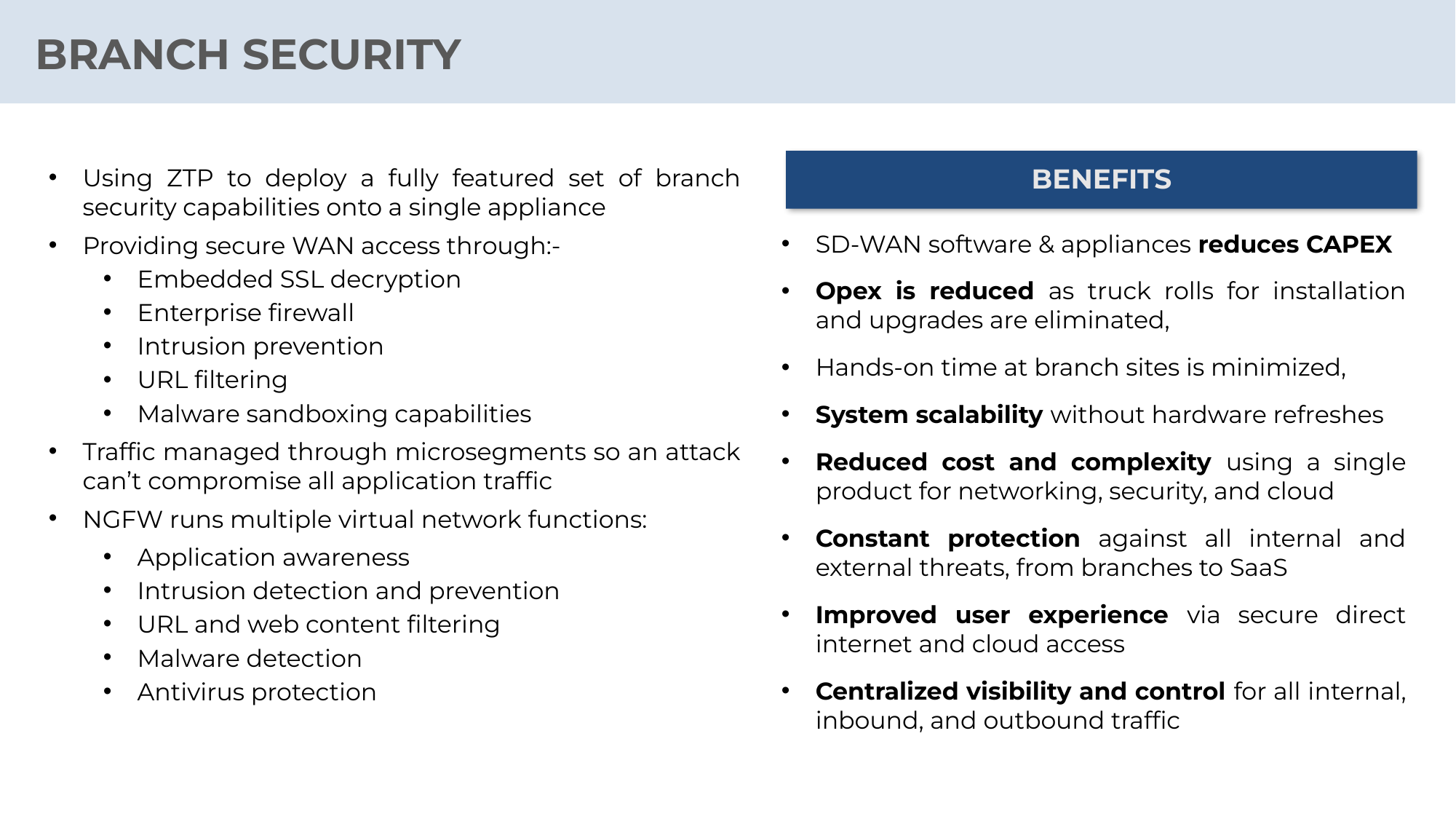

Branch SECURITY
BENEFITS
Using ZTP to deploy a fully featured set of branch security capabilities onto a single appliance
Providing secure WAN access through:-
Embedded SSL decryption
Enterprise firewall
Intrusion prevention
URL filtering
Malware sandboxing capabilities
Traffic managed through microsegments so an attack can’t compromise all application traffic
NGFW runs multiple virtual network functions:
Application awareness
Intrusion detection and prevention
URL and web content filtering
Malware detection
Antivirus protection
SD-WAN software & appliances reduces CAPEX
Opex is reduced as truck rolls for installation and upgrades are eliminated,
Hands-on time at branch sites is minimized,
System scalability without hardware refreshes
Reduced cost and complexity using a single product for networking, security, and cloud
Constant protection against all internal and external threats, from branches to SaaS
Improved user experience via secure direct internet and cloud access
Centralized visibility and control for all internal, inbound, and outbound traffic